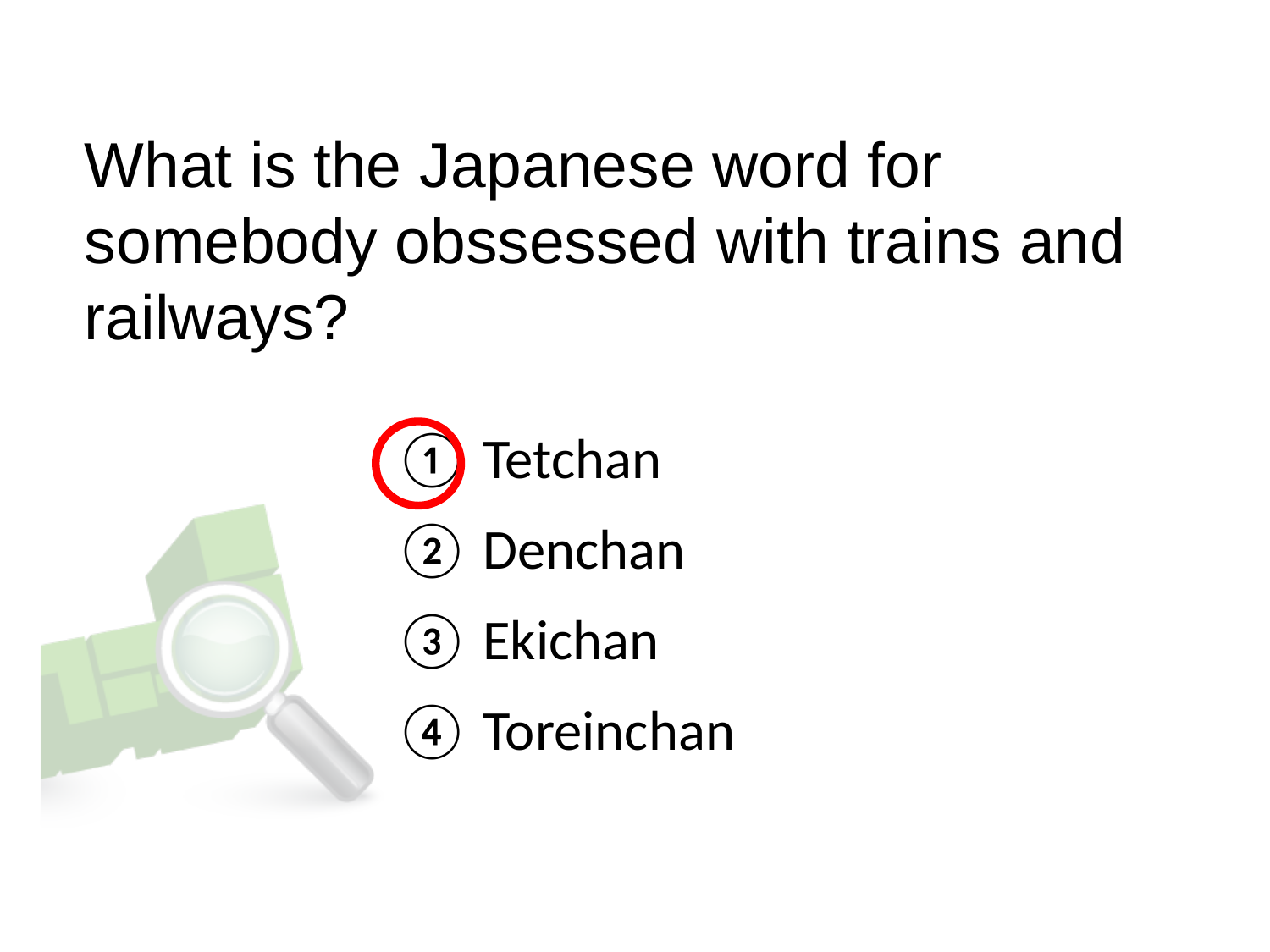

# What is the Japanese word for somebody obssessed with trains and railways?
① Tetchan
② Denchan
③ Ekichan
④ Toreinchan